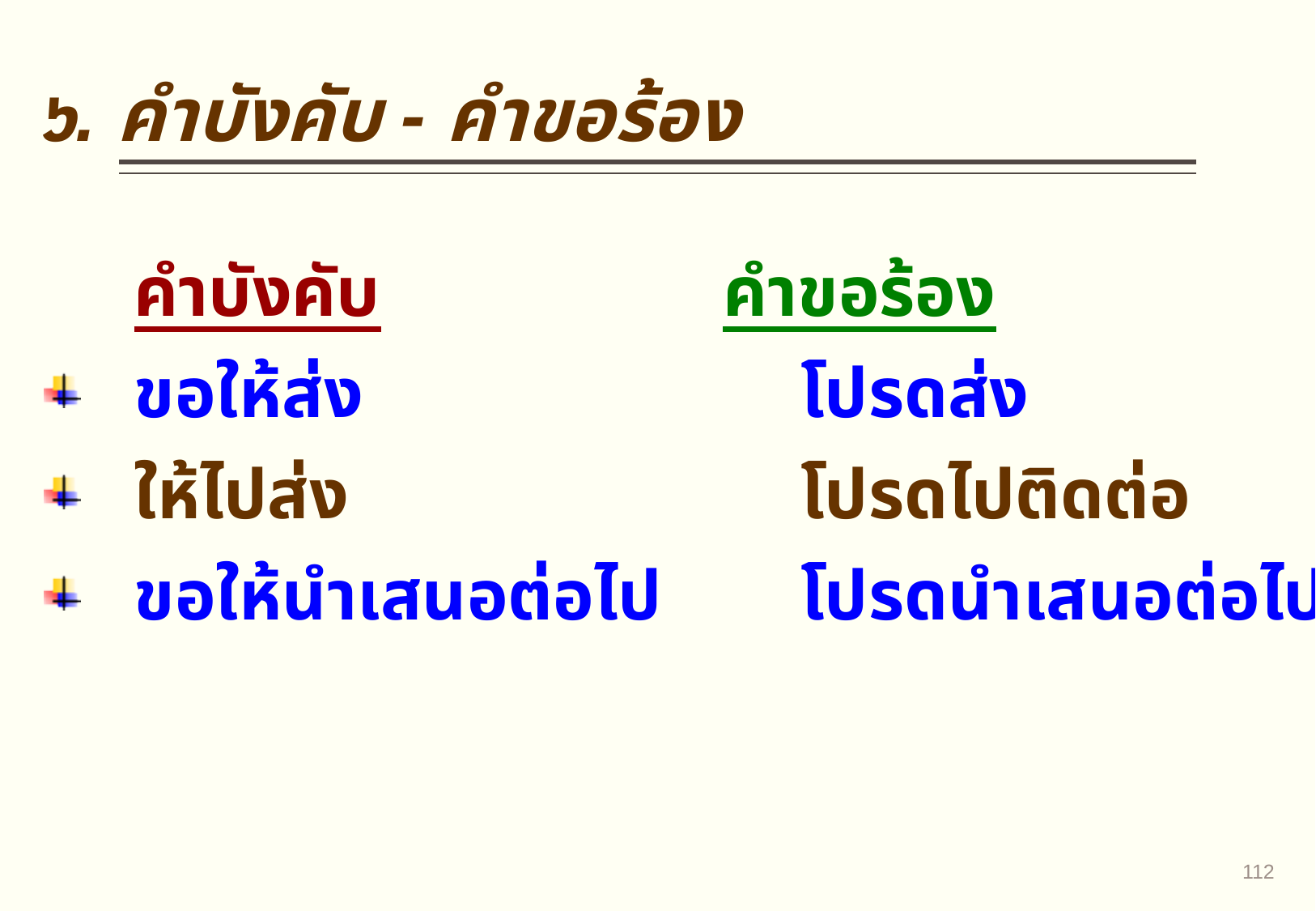

๖. คำบังคับ - คำขอร้อง

     คำบังคับ		 	    คำขอร้อง
	ขอให้ส่ง				โปรดส่ง
 	ให้ไปส่ง				โปรดไปติดต่อ
 	ขอให้นำเสนอต่อไป	   	โปรดนำเสนอต่อไป

112